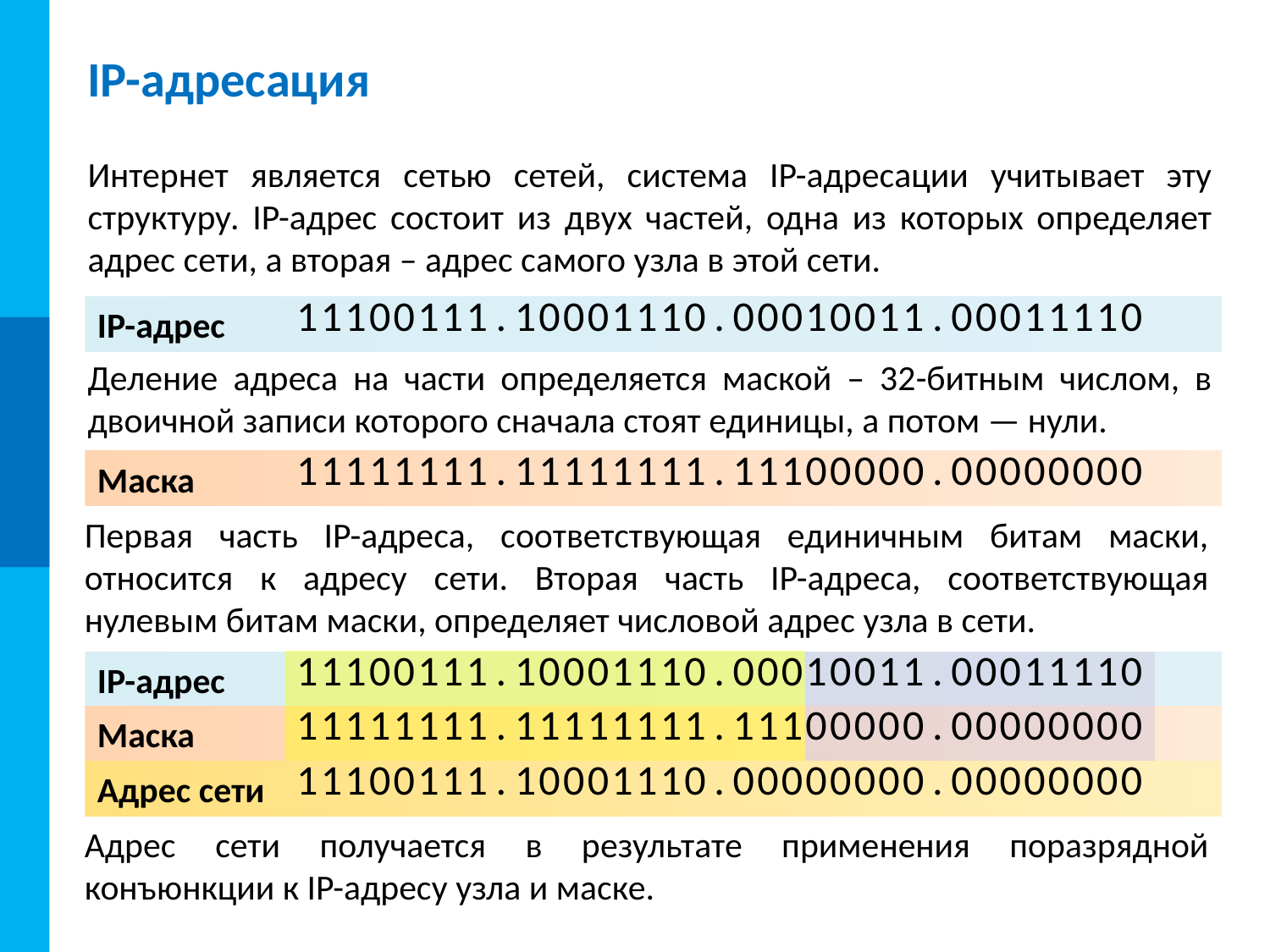

# IP-адресация
Интернет является сетью сетей, система IP-адресации учитывает эту структуру. IP-адрес состоит из двух частей, одна из которых определяет адрес сети, а вторая – адрес самого узла в этой сети.
IP-адрес
| 1 | 1 | 1 | 0 | 0 | 1 | 1 | 1 | . | 1 | 0 | 0 | 0 | 1 | 1 | 1 | 0 | . | 0 | 0 | 0 | 1 | 0 | 0 | 1 | 1 | . | 0 | 0 | 0 | 1 | 1 | 1 | 1 | 0 |
| --- | --- | --- | --- | --- | --- | --- | --- | --- | --- | --- | --- | --- | --- | --- | --- | --- | --- | --- | --- | --- | --- | --- | --- | --- | --- | --- | --- | --- | --- | --- | --- | --- | --- | --- |
Деление адреса на части определяется маской – 32-битным числом, в двоичной записи которого сначала стоят единицы, а потом — нули.
Маска
| 1 | 1 | 1 | 1 | 1 | 1 | 1 | 1 | . | 1 | 1 | 1 | 1 | 1 | 1 | 1 | 1 | . | 1 | 1 | 1 | 0 | 0 | 0 | 0 | 0 | . | 0 | 0 | 0 | 0 | 0 | 0 | 0 | 0 |
| --- | --- | --- | --- | --- | --- | --- | --- | --- | --- | --- | --- | --- | --- | --- | --- | --- | --- | --- | --- | --- | --- | --- | --- | --- | --- | --- | --- | --- | --- | --- | --- | --- | --- | --- |
Первая часть IP-адреса, соответствующая единичным битам маски, относится к адресу сети. Вторая часть IP-адреса, соответствующая нулевым битам маски, определяет числовой адрес узла в сети.
Адрес сети
IP-адрес
Адрес узла сети
| 1 | 1 | 1 | 0 | 0 | 1 | 1 | 1 | . | 1 | 0 | 0 | 0 | 1 | 1 | 1 | 0 | . | 0 | 0 | 0 | 1 | 0 | 0 | 1 | 1 | . | 0 | 0 | 0 | 1 | 1 | 1 | 1 | 0 |
| --- | --- | --- | --- | --- | --- | --- | --- | --- | --- | --- | --- | --- | --- | --- | --- | --- | --- | --- | --- | --- | --- | --- | --- | --- | --- | --- | --- | --- | --- | --- | --- | --- | --- | --- |
Маска
| 1 | 1 | 1 | 1 | 1 | 1 | 1 | 1 | . | 1 | 1 | 1 | 1 | 1 | 1 | 1 | 1 | . | 1 | 1 | 1 | 0 | 0 | 0 | 0 | 0 | . | 0 | 0 | 0 | 0 | 0 | 0 | 0 | 0 |
| --- | --- | --- | --- | --- | --- | --- | --- | --- | --- | --- | --- | --- | --- | --- | --- | --- | --- | --- | --- | --- | --- | --- | --- | --- | --- | --- | --- | --- | --- | --- | --- | --- | --- | --- |
Адрес сети
| 1 | 1 | 1 | 0 | 0 | 1 | 1 | 1 | . | 1 | 0 | 0 | 0 | 1 | 1 | 1 | 0 | . | 0 | 0 | 0 | 0 | 0 | 0 | 0 | 0 | . | 0 | 0 | 0 | 0 | 0 | 0 | 0 | 0 |
| --- | --- | --- | --- | --- | --- | --- | --- | --- | --- | --- | --- | --- | --- | --- | --- | --- | --- | --- | --- | --- | --- | --- | --- | --- | --- | --- | --- | --- | --- | --- | --- | --- | --- | --- |
Адрес сети получается в результате применения поразрядной конъюнкции к IP-адресу узла и маске.